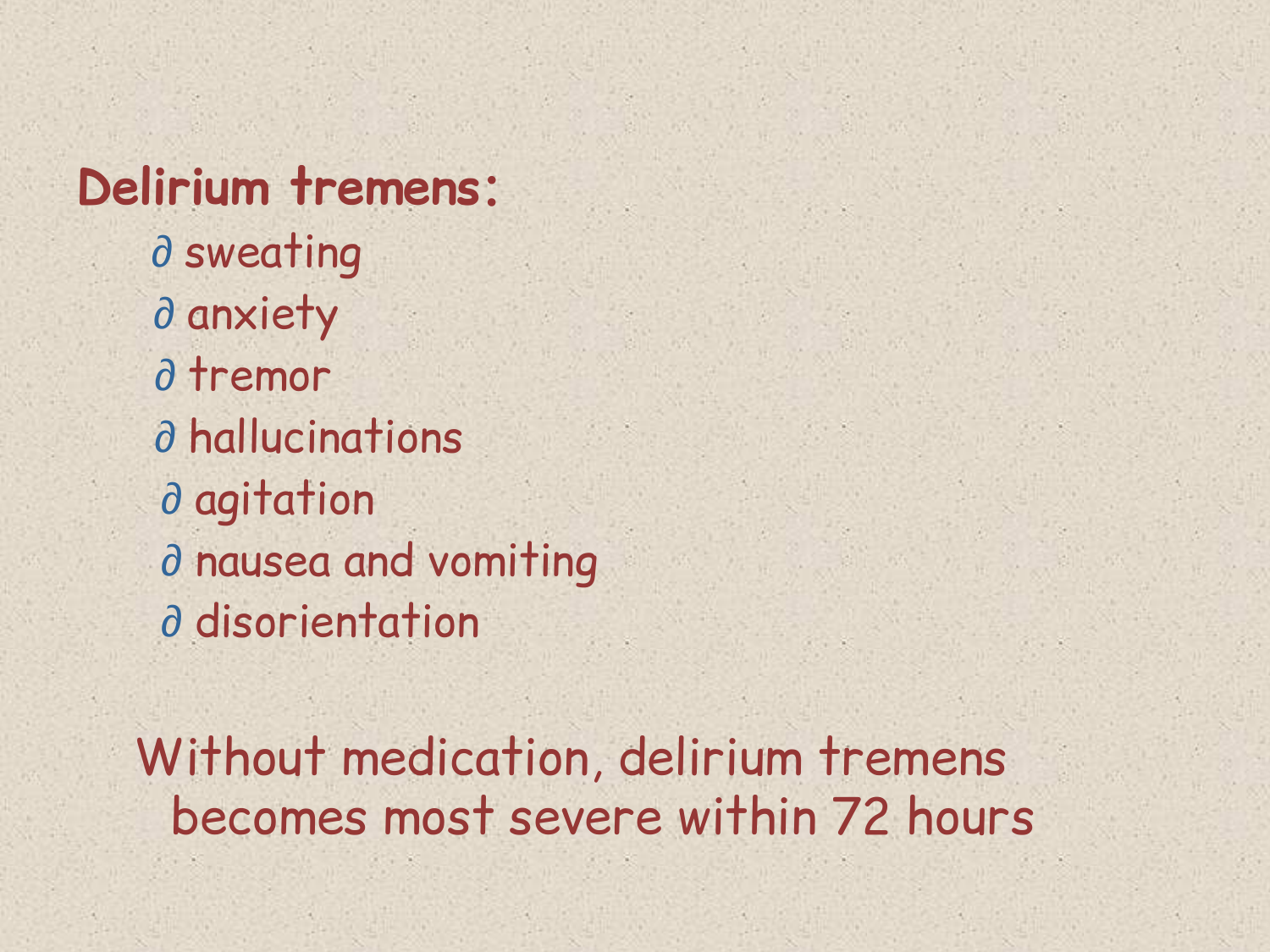

Delirium tremens:
 ∂ sweating
 ∂ anxiety
  ∂ tremor
  ∂ hallucinations
  ∂ agitation
  ∂ nausea and vomiting
  ∂ disorientation

Without medication, delirium tremens becomes most severe within 72 hours